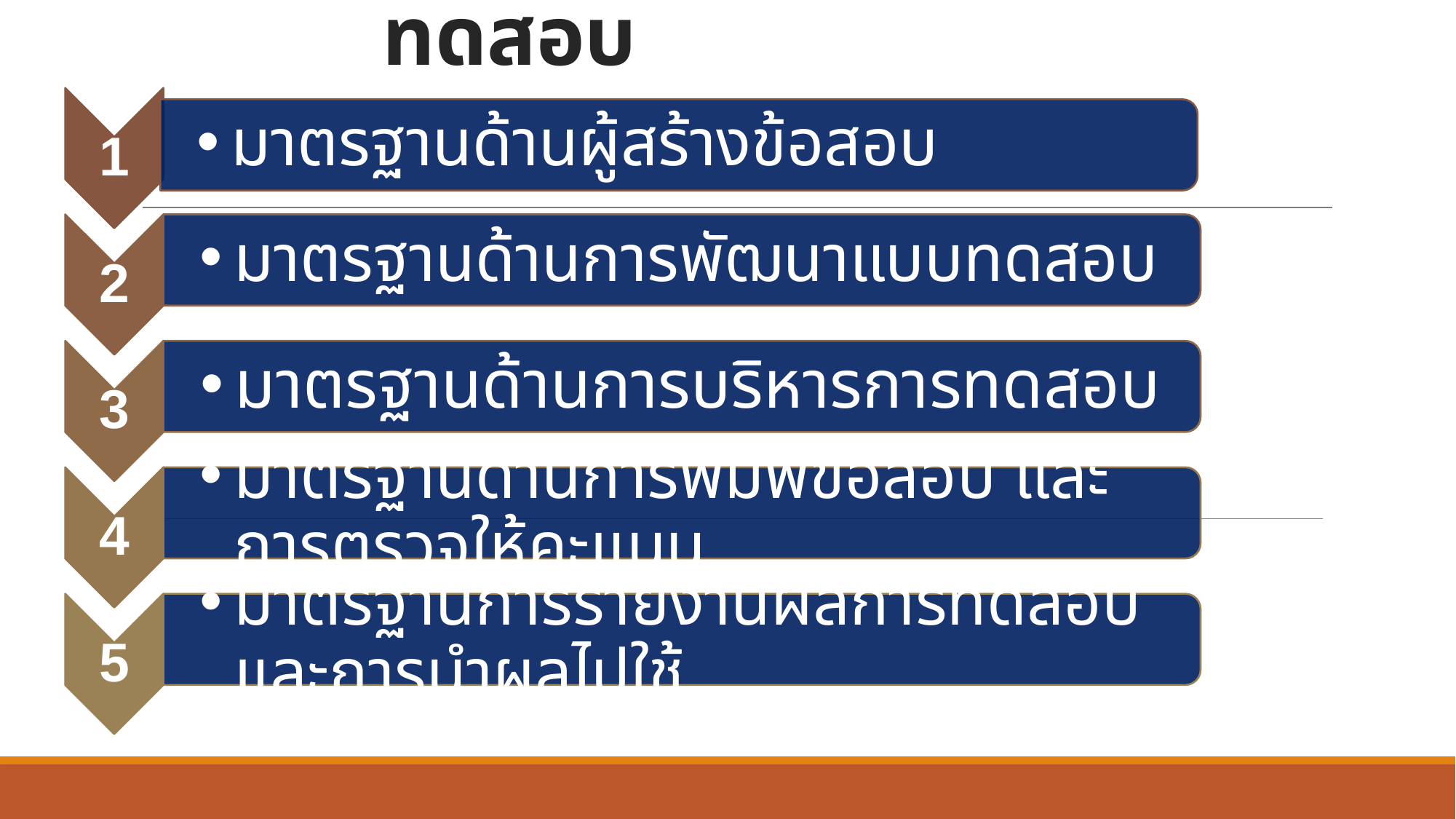

# มาตรฐานการทดสอบ

มาตรฐานด้านผู้สร้างข้อสอบ

1
มาตรฐานด้านการพัฒนาแบบทดสอบ

2
มาตรฐานด้านการบริหารการทดสอบ

3
มาตรฐานด้านการพิมพ์ข้อสอบ และการตรวจให้คะแนน

4
มาตรฐานการรายงานผลการทดสอบ และการนำผลไปใช้

5